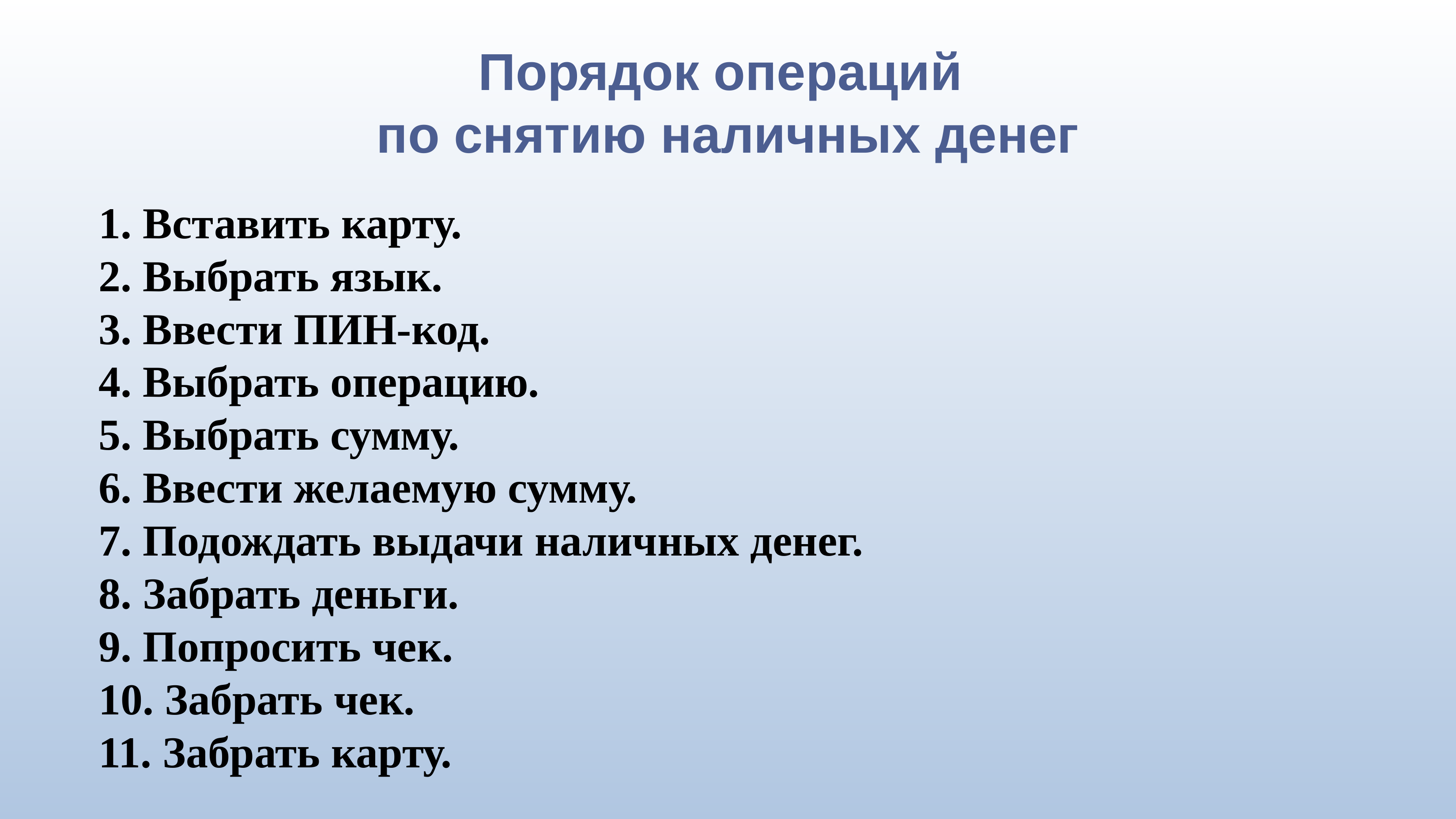

# Порядок операций по снятию наличных денег
1. Вставить карту.
2. Выбрать язык.
3. Ввести ПИН-код.
4. Выбрать операцию.
5. Выбрать сумму.
6. Ввести желаемую сумму.
7. Подождать выдачи наличных денег.
8. Забрать деньги.
9. Попросить чек.
10. Забрать чек.
11. Забрать карту.